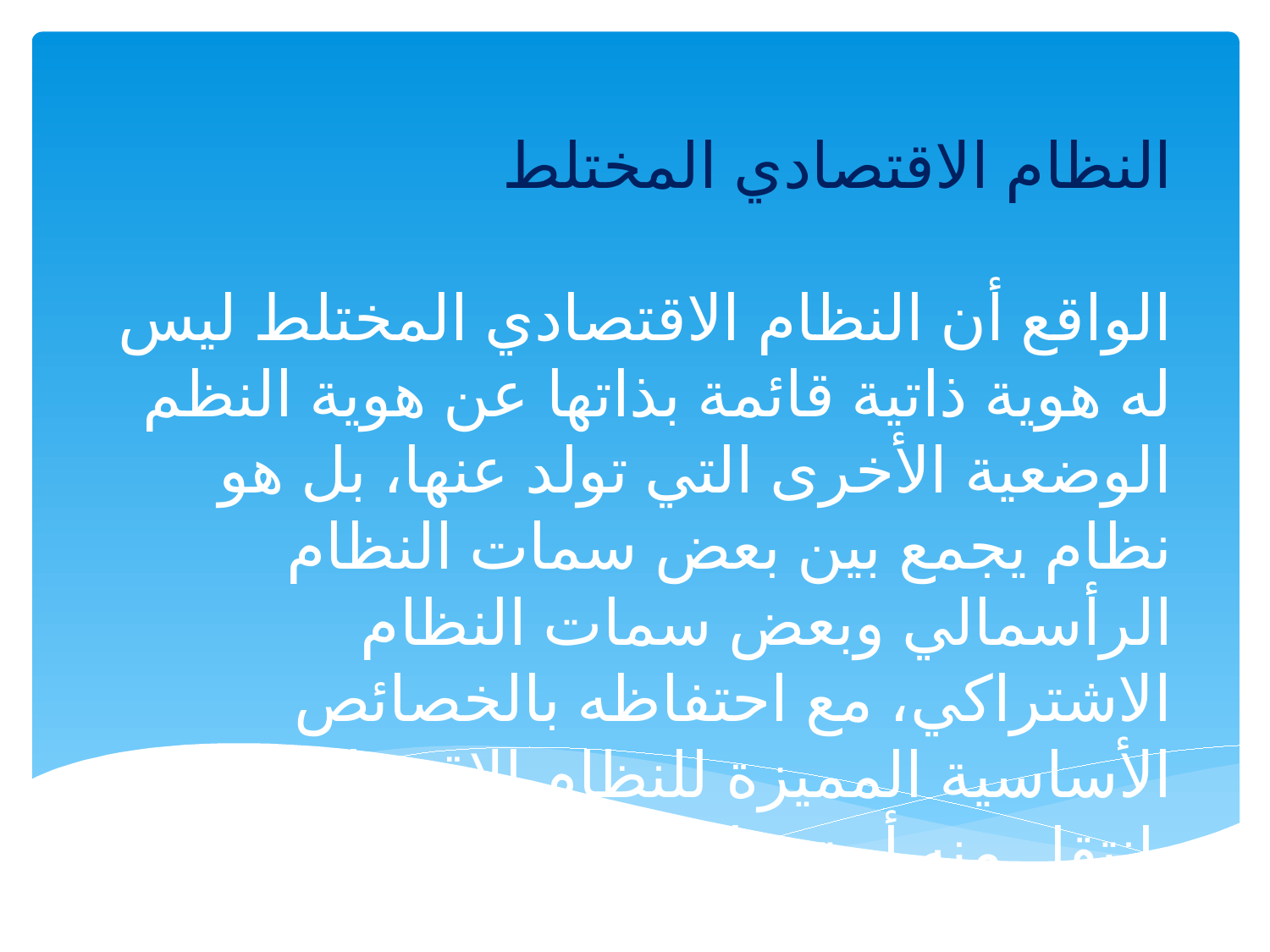

النظام الاقتصادي المختلط
الواقع أن النظام الاقتصادي المختلط ليس له هوية ذاتية قائمة بذاتها عن هوية النظم الوضعية الأخرى التي تولد عنها، بل هو نظام يجمع بين بعض سمات النظام الرأسمالي وبعض سمات النظام الاشتراكي، مع احتفاظه بالخصائص الأساسية المميزة للنظام الاقتصادي الذي انتقل منه أو تحول عنه.
#